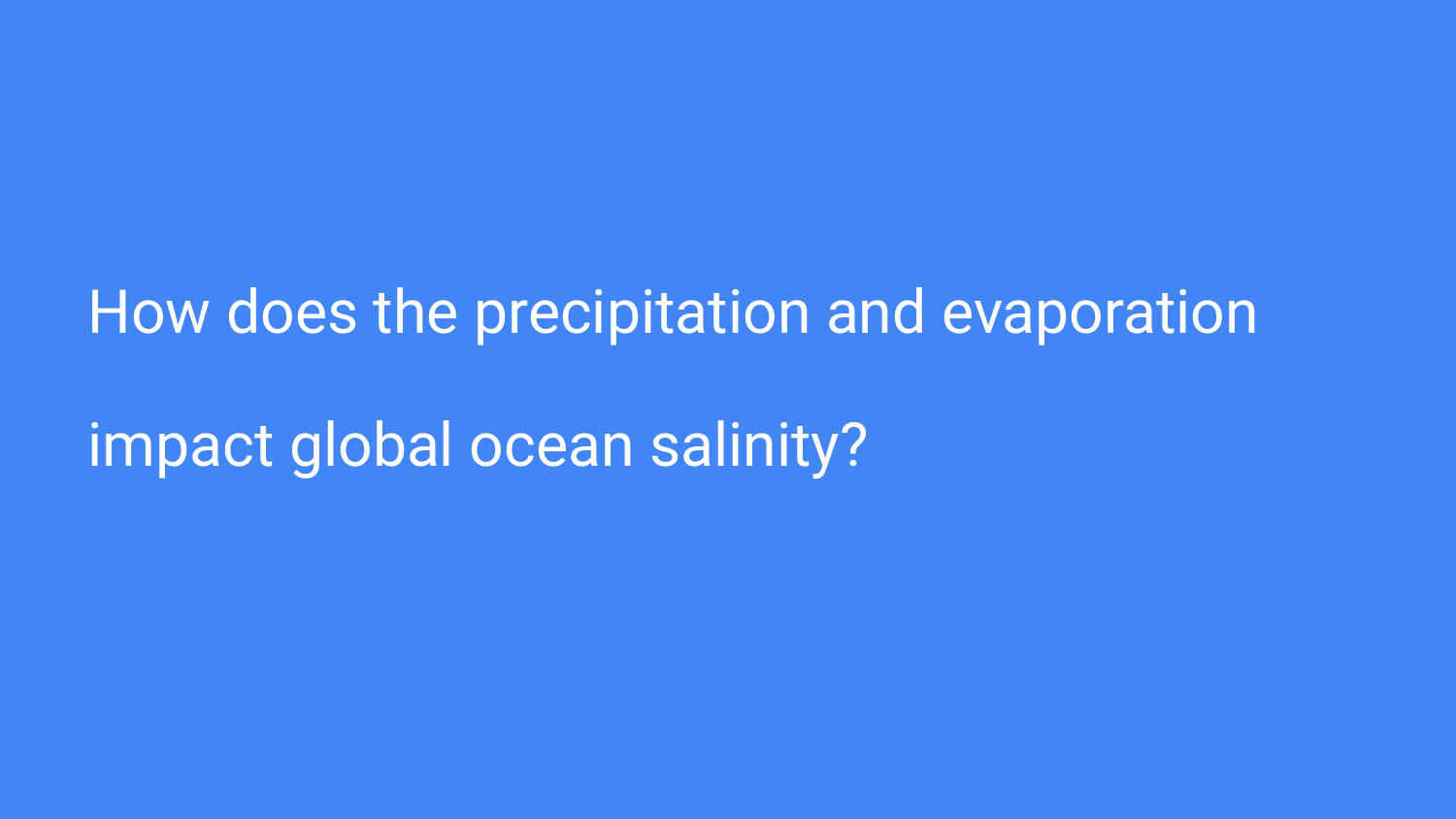

# How does the precipitation and evaporation impact global ocean salinity?